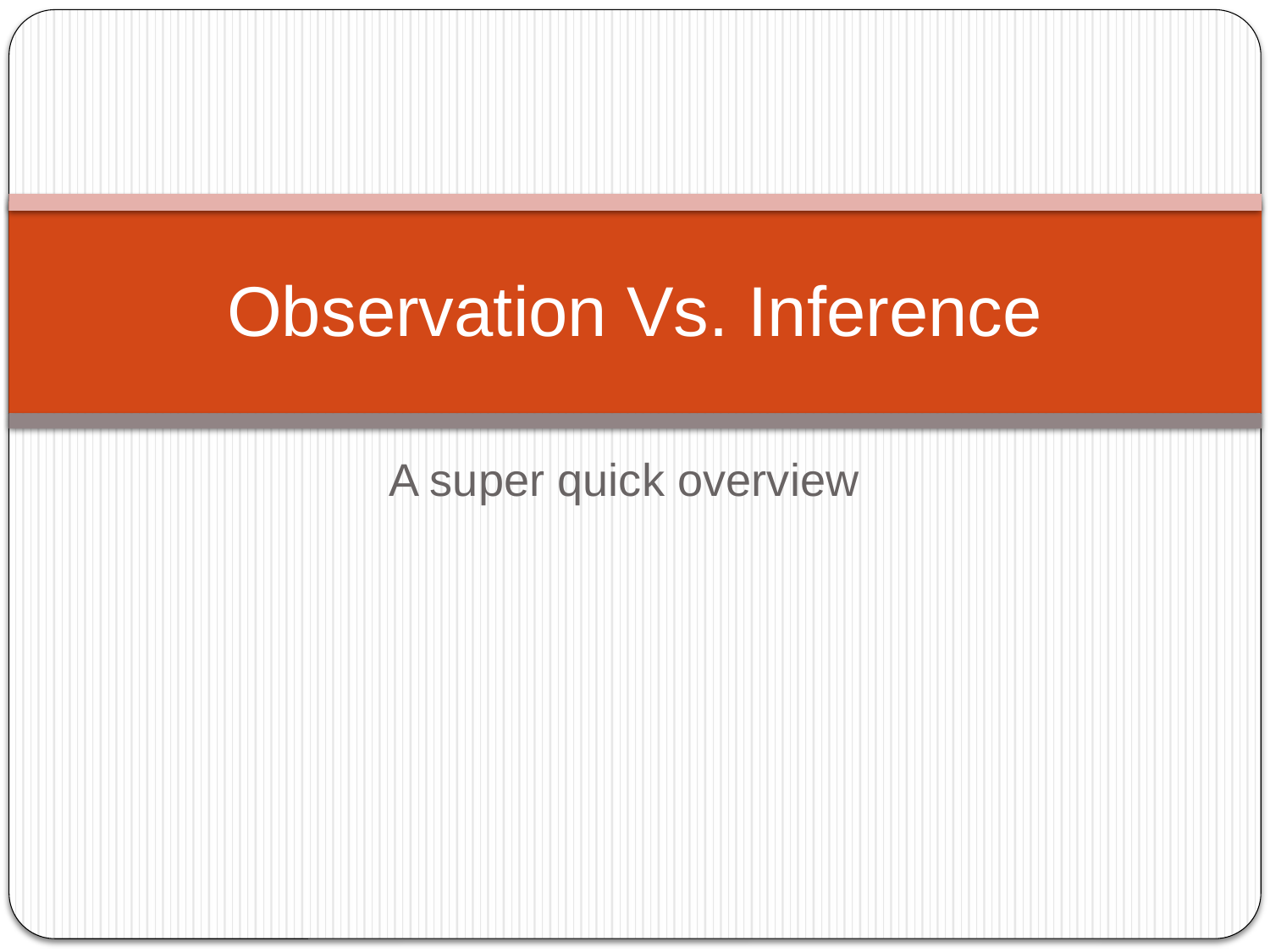

# Observation Vs. Inference
A super quick overview